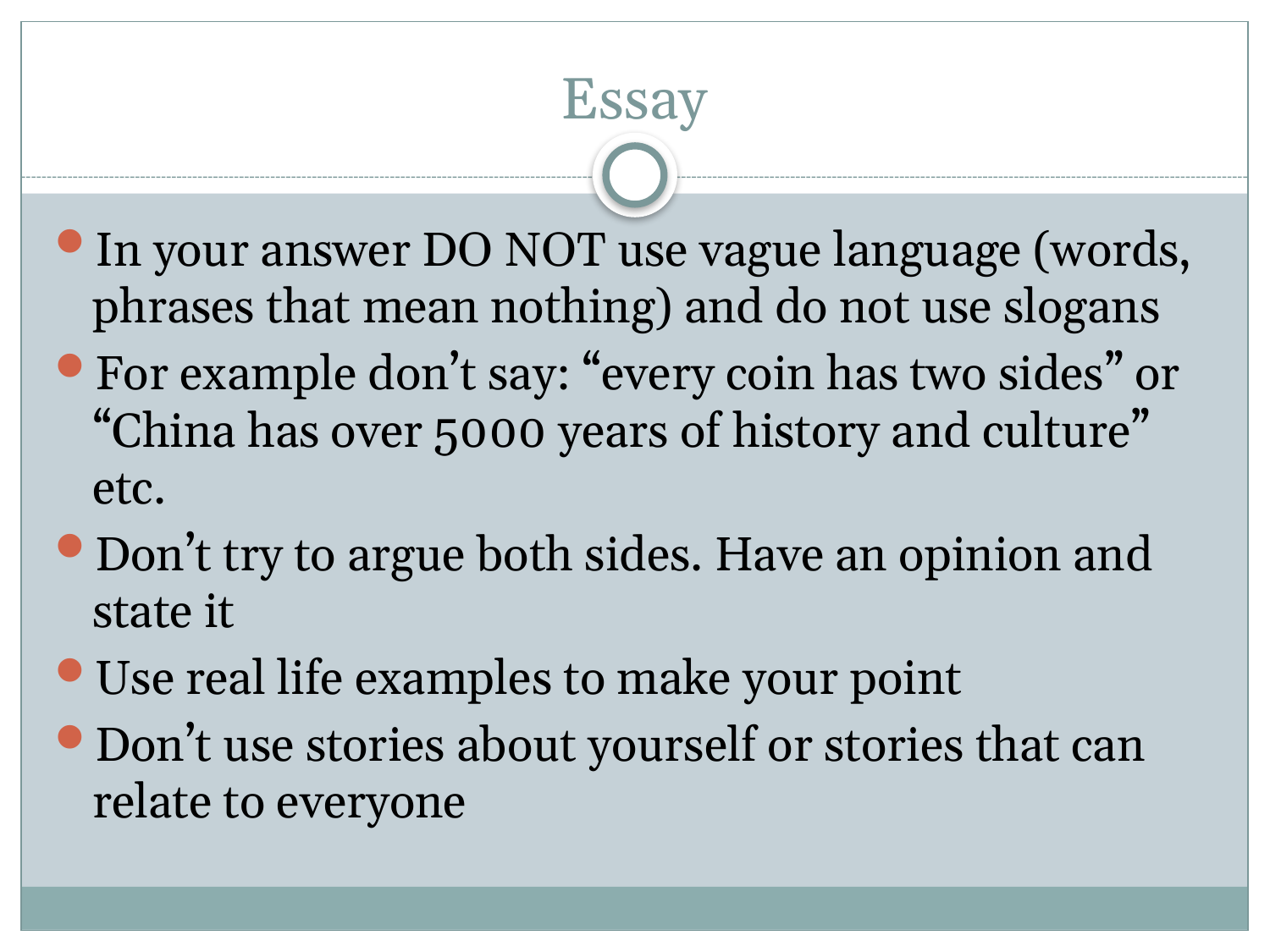

# Essay
In your answer DO NOT use vague language (words, phrases that mean nothing) and do not use slogans
For example don’t say: “every coin has two sides” or “China has over 5000 years of history and culture” etc.
Don’t try to argue both sides. Have an opinion and state it
Use real life examples to make your point
Don’t use stories about yourself or stories that can relate to everyone